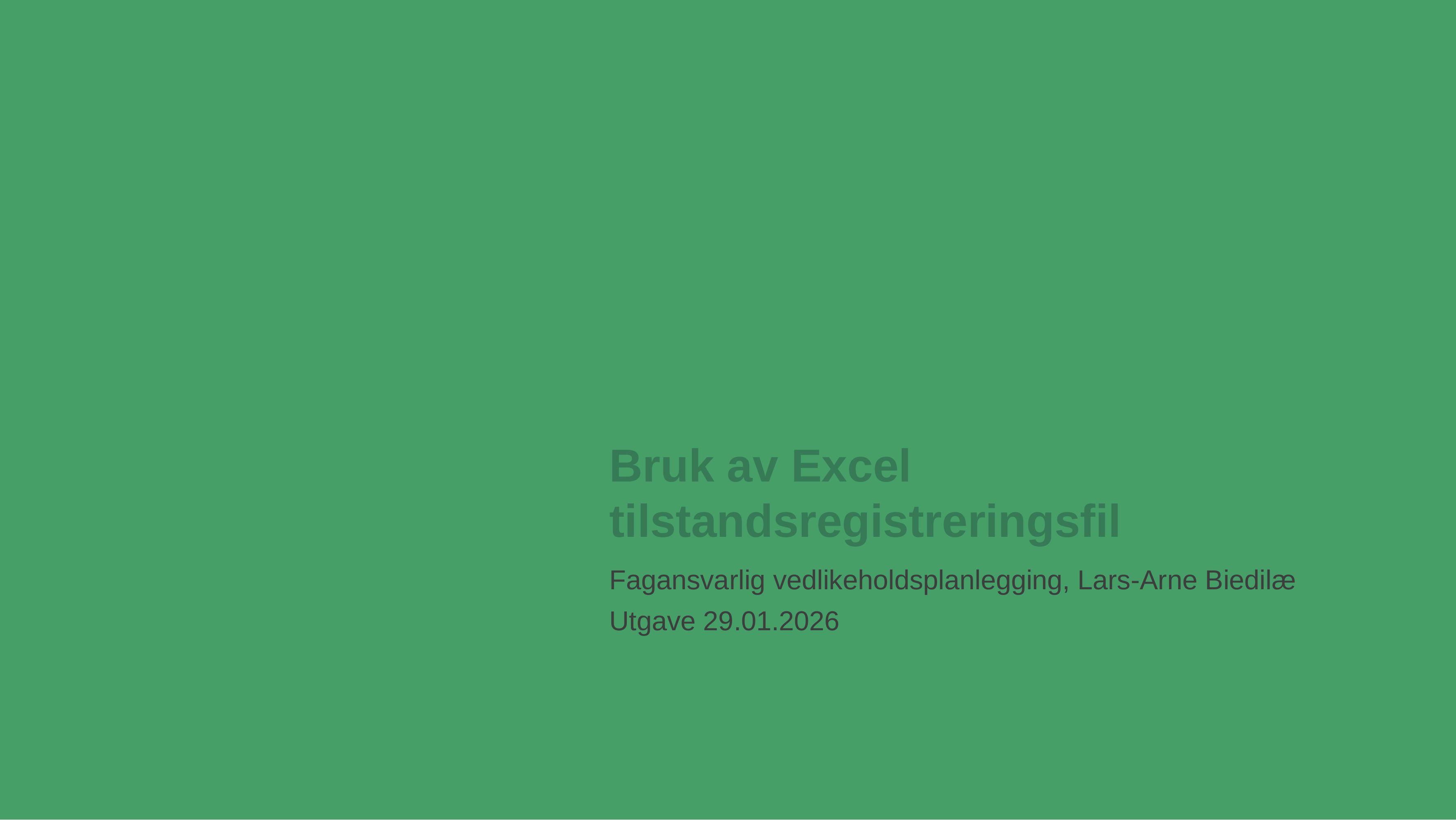

# Bruk av Excel tilstandsregistreringsfil
Fagansvarlig vedlikeholdsplanlegging, Lars-Arne Biedilæ
Utgave 29.01.2026